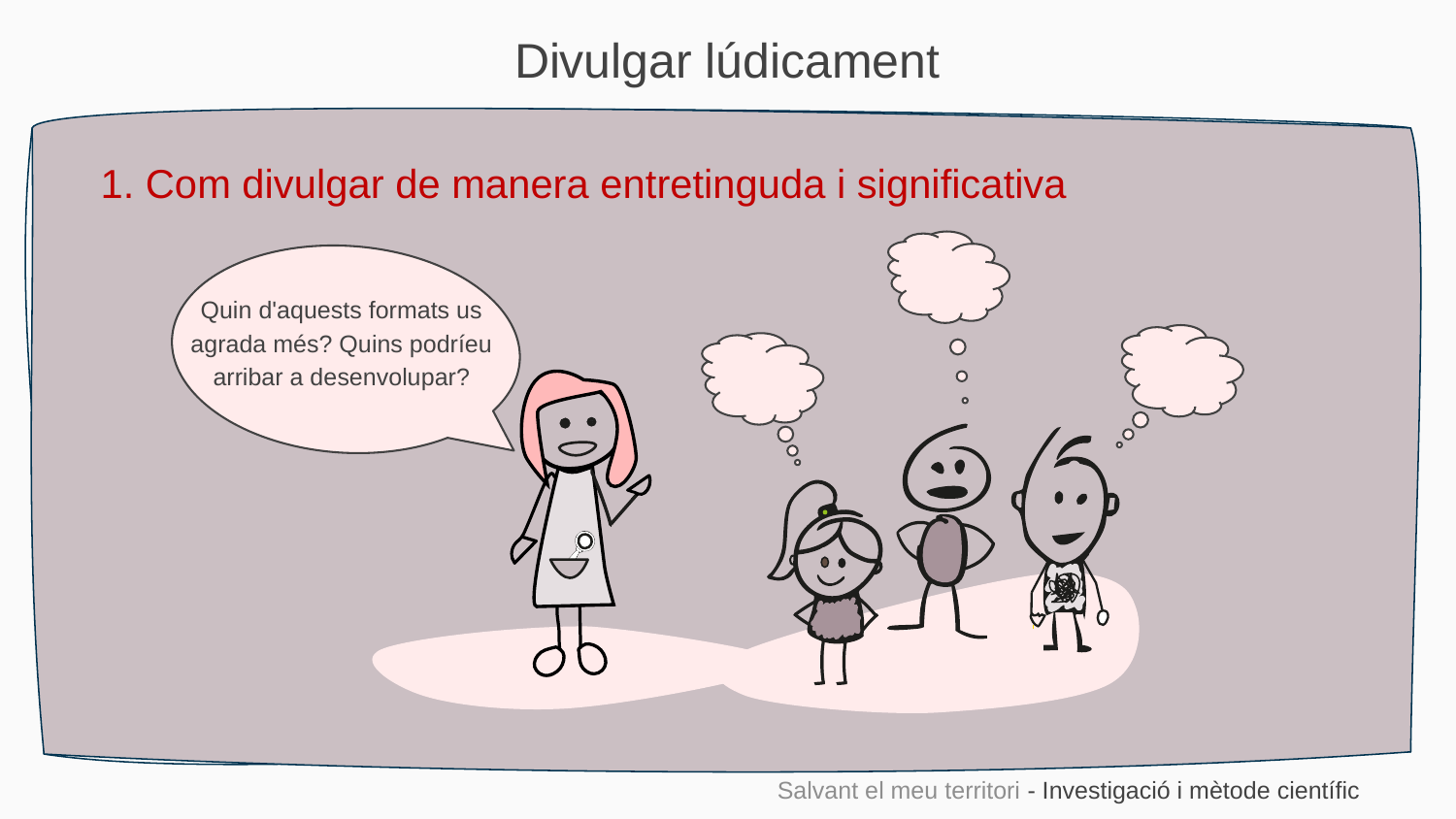

Divulgar lúdicament

1. Com divulgar de manera entretinguda i significativa

Quin d'aquests formats us
agrada més? Quins podríeu
arribar a desenvolupar?

Salvant el meu territori - Investigació i mètode científic